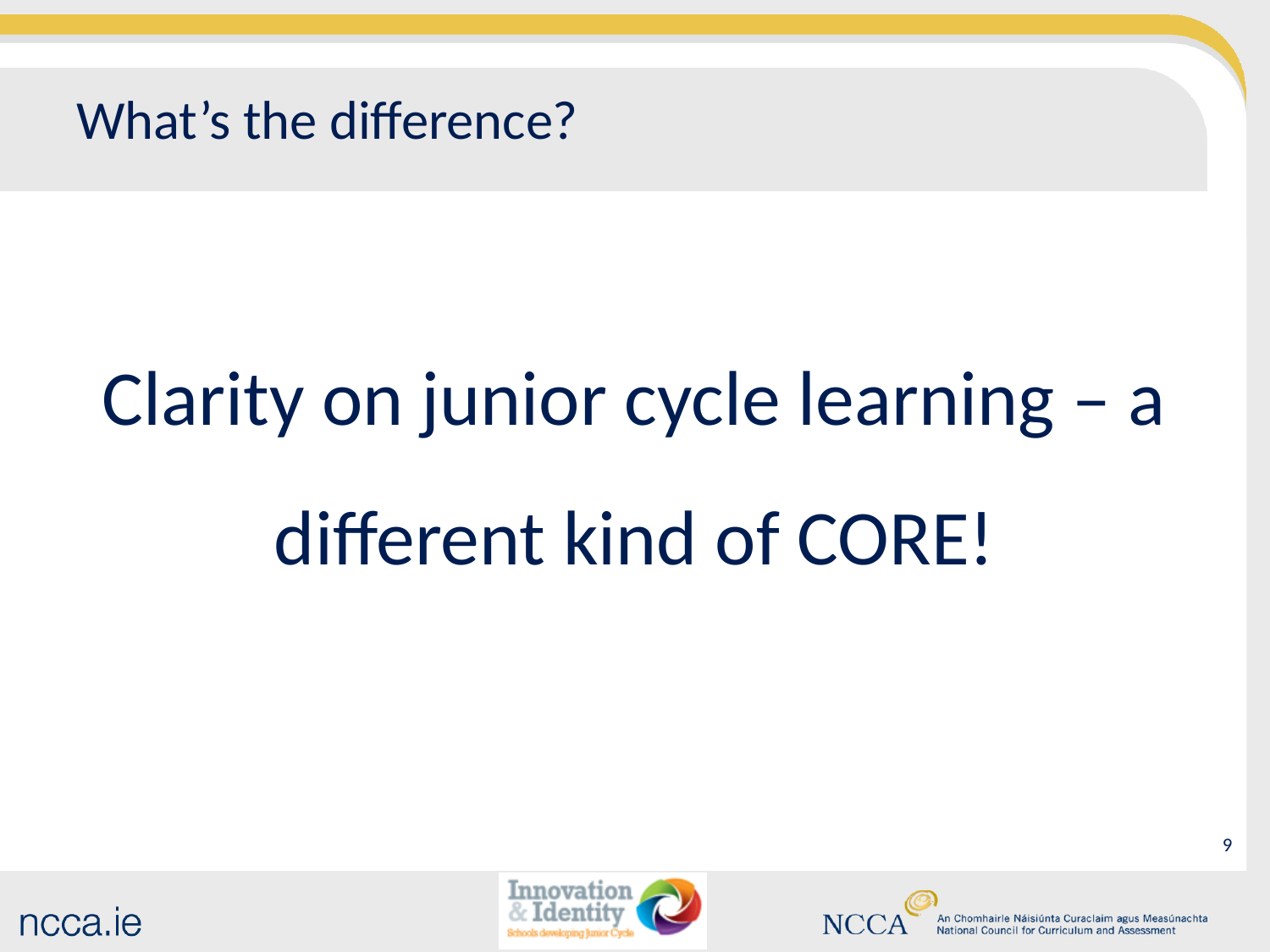

# What’s the difference?

Clarity on junior cycle learning – a different kind of CORE!
9